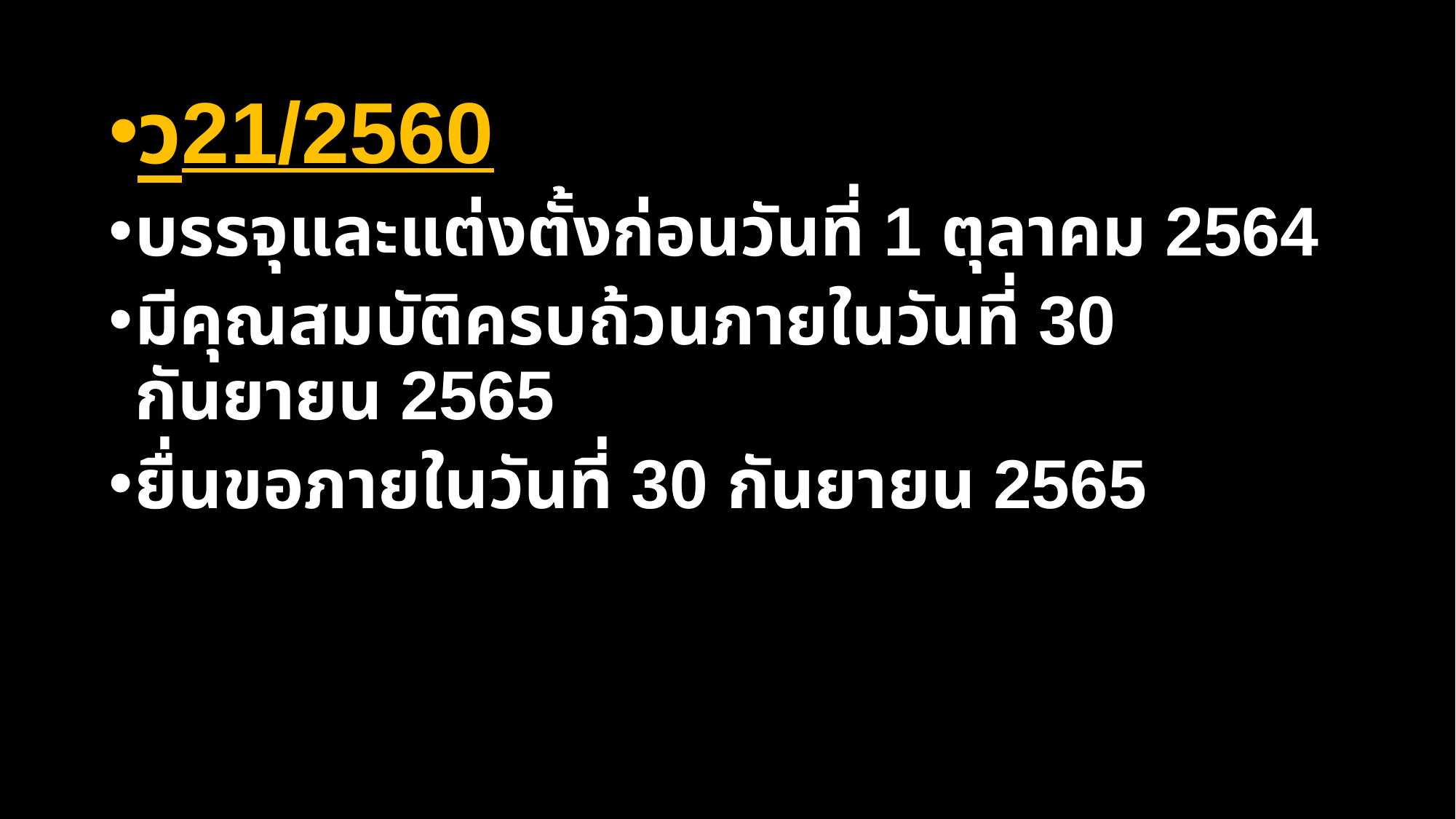

ว21/2560
บรรจุและแต่งตั้งก่อนวันที่ 1 ตุลาคม 2564
มีคุณสมบัติครบถ้วนภายในวันที่ 30 กันยายน 2565
ยื่นขอภายในวันที่ 30 กันยายน 2565